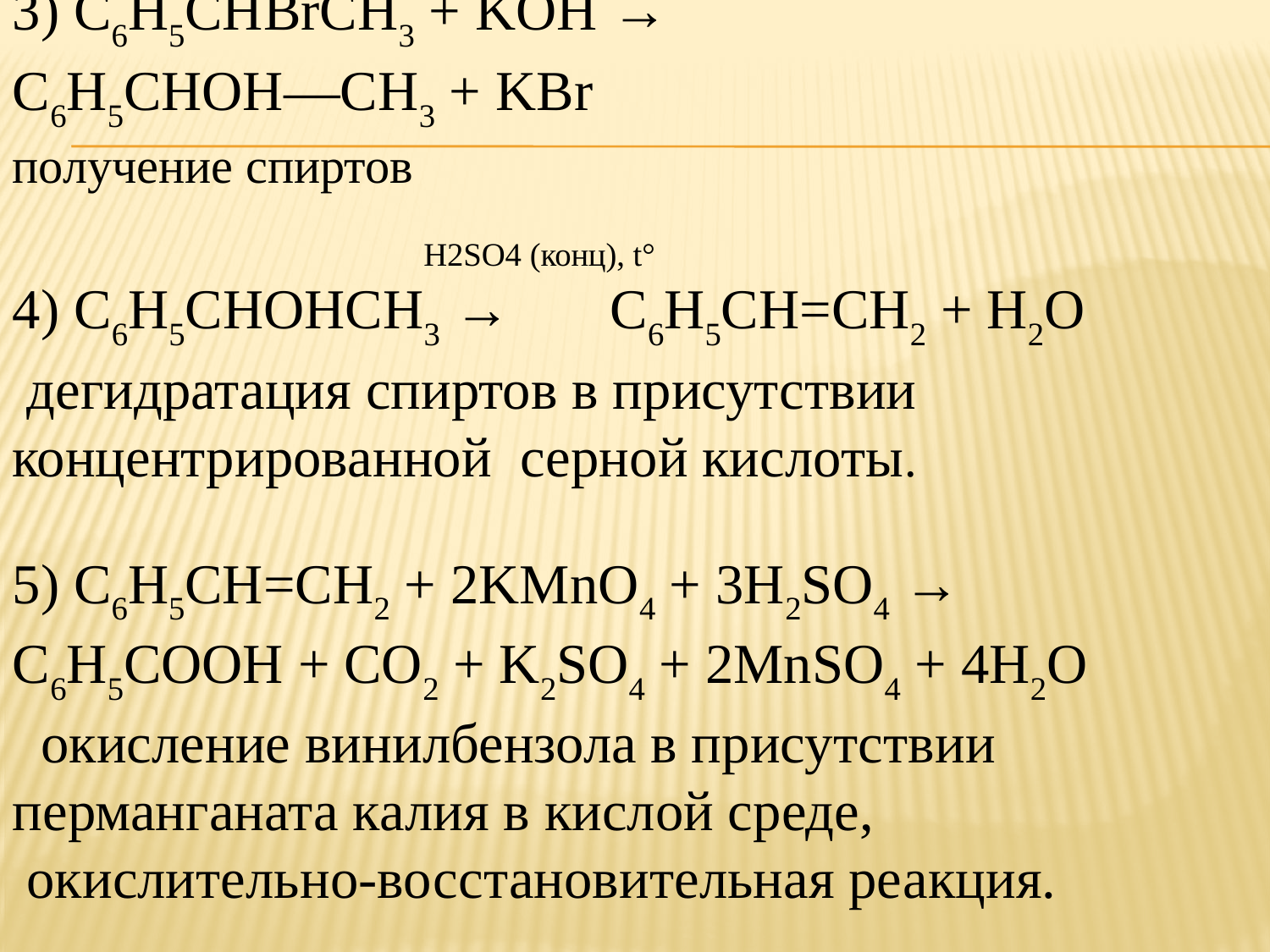

3) C6H5CHBrCH3 + KOH →
C6H5CHOH—CH3 + KBr
получение спиртов
                             H2SO4 (конц), t°
4) C6H5CHOHCH3 →       C6H5CH=CH2 + H2O
 дегидратация спиртов в присутствии
концентрированной  серной кислоты.

5) C6H5CH=CH2 + 2KMnO4 + 3H2SO4 →
C6H5COOH + CO2 + K2SO4 + 2MnSO4 + 4H2O
  окисление винилбензола в присутствии
перманганата калия в кислой среде,
 окислительно-восстановительная реакция.